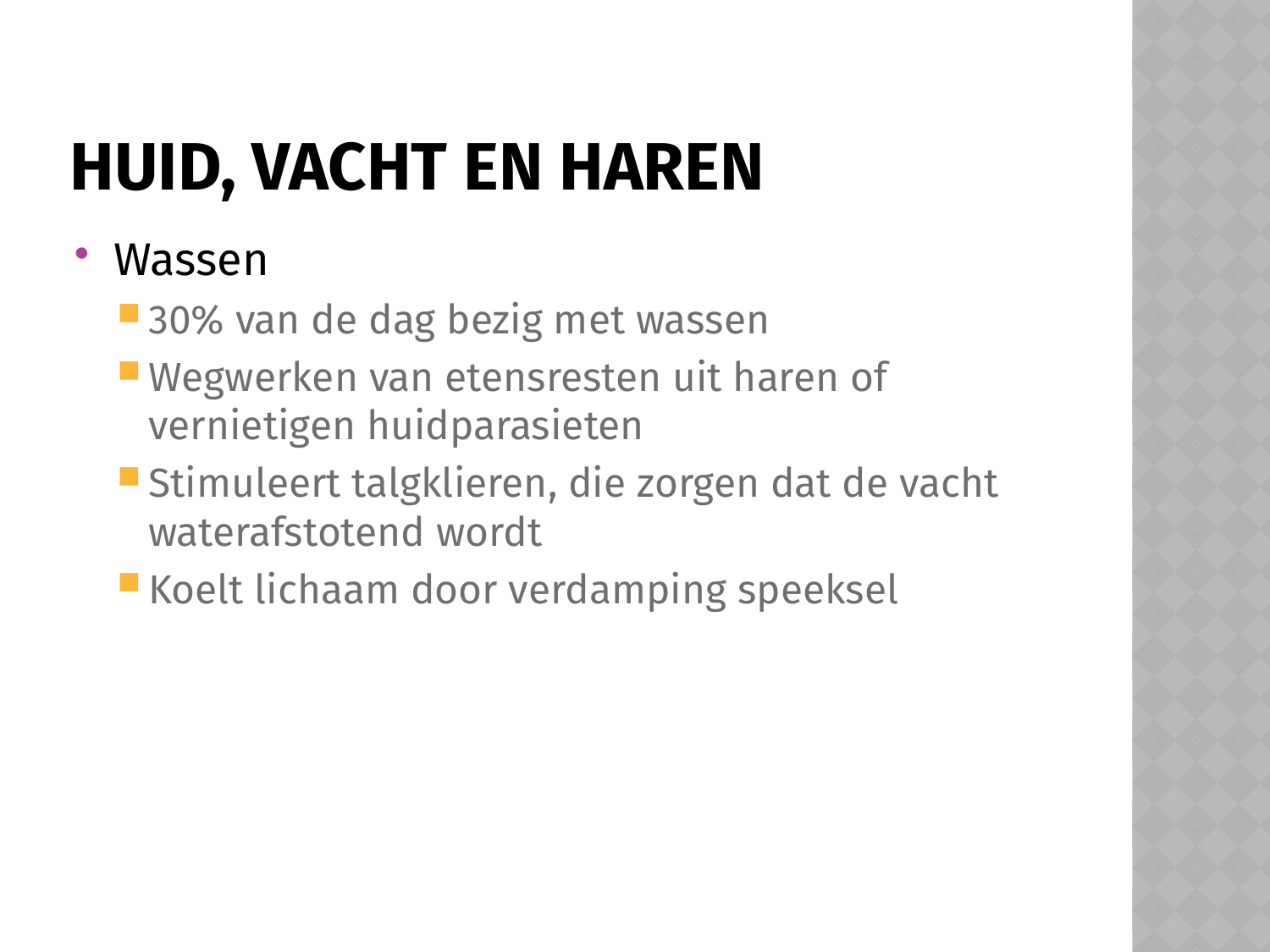

# Huid, vacht en haren
Wassen
30% van de dag bezig met wassen
Wegwerken van etensresten uit haren of vernietigen huidparasieten
Stimuleert talgklieren, die zorgen dat de vacht waterafstotend wordt
Koelt lichaam door verdamping speeksel